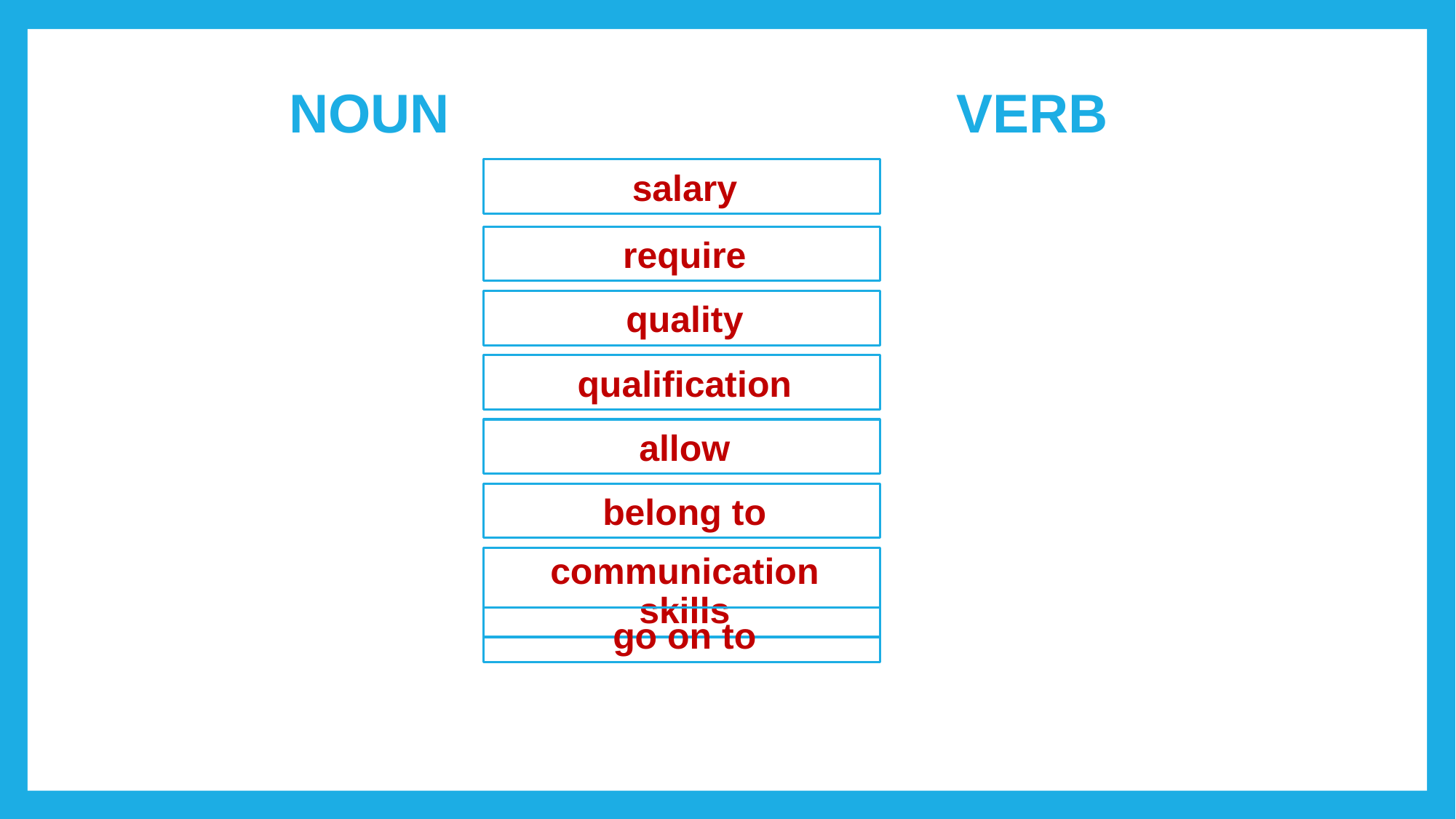

NOUN
VERB
salary
require
quality
qualification
allow
belong to
communication skills
go on to